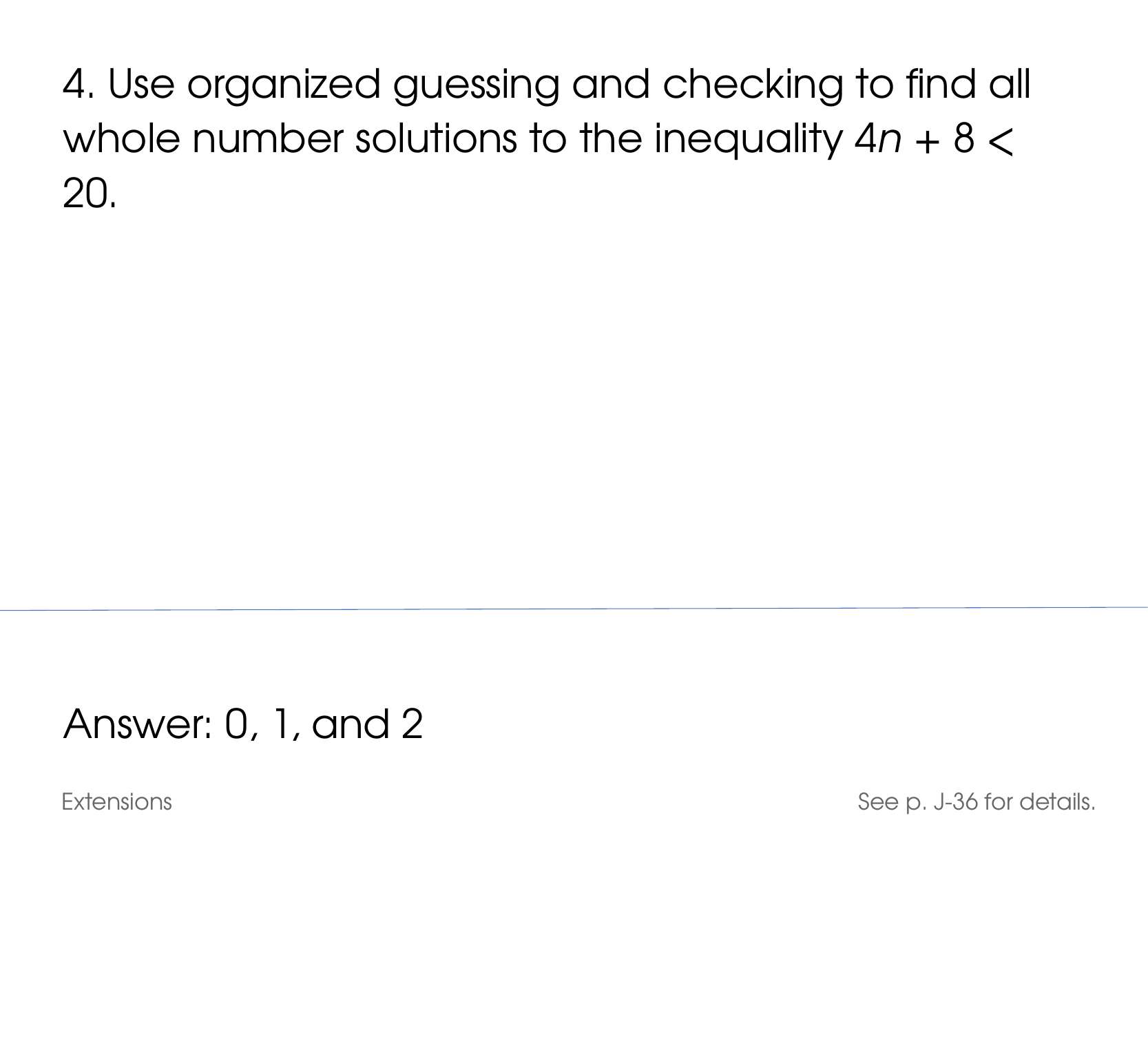

4. Use organized guessing and checking to find all whole number solutions to the inequality 4n + 8 < 20.

Answer: 0, 1, and 2
Extensions
See p. J-36 for details.